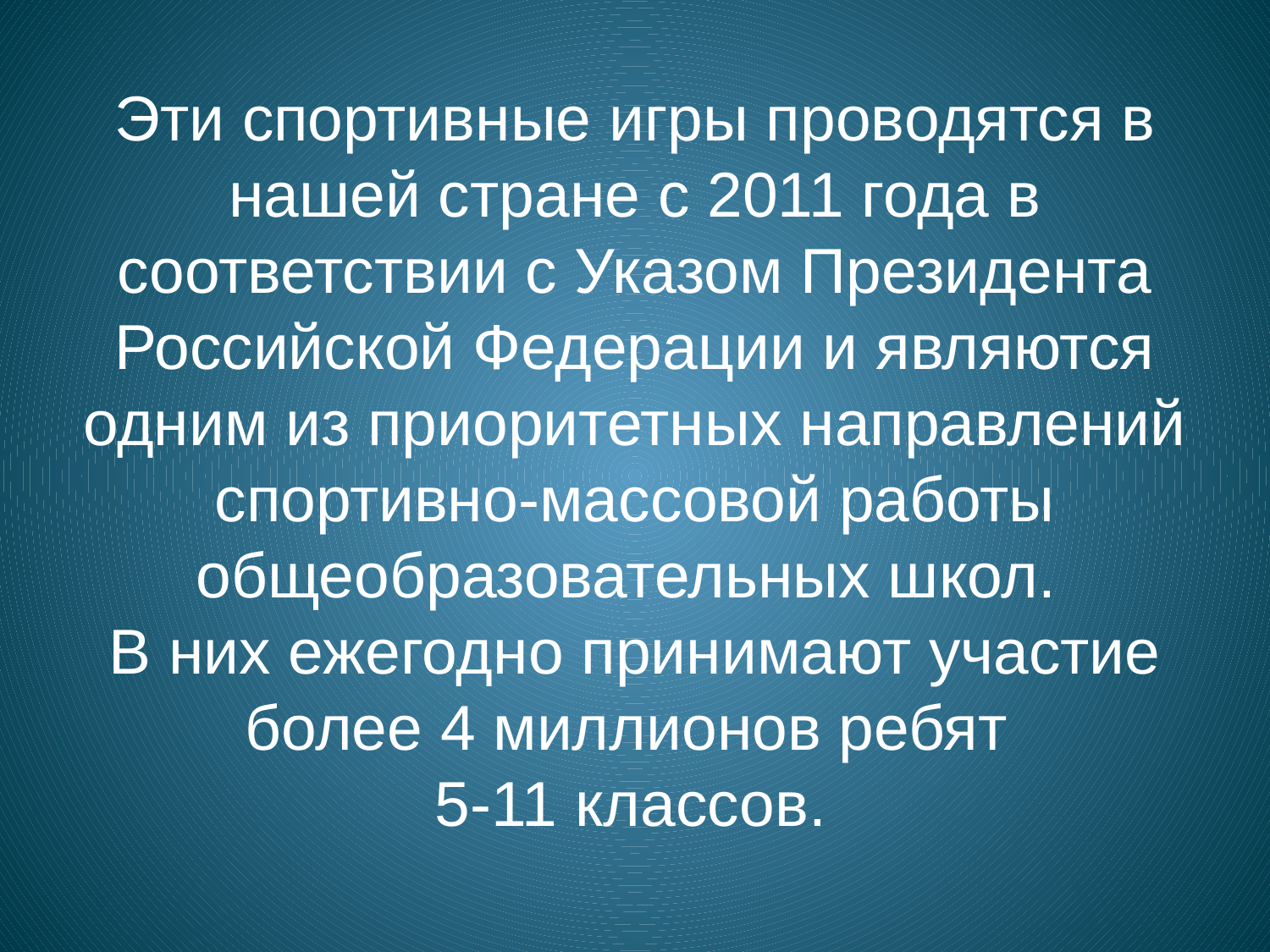

Эти спортивные игры проводятся в нашей стране с 2011 года в соответствии с Указом Президента Российской Федерации и являются одним из приоритетных направлений спортивно-массовой работы общеобразовательных школ.
В них ежегодно принимают участие более 4 миллионов ребят
5-11 классов.